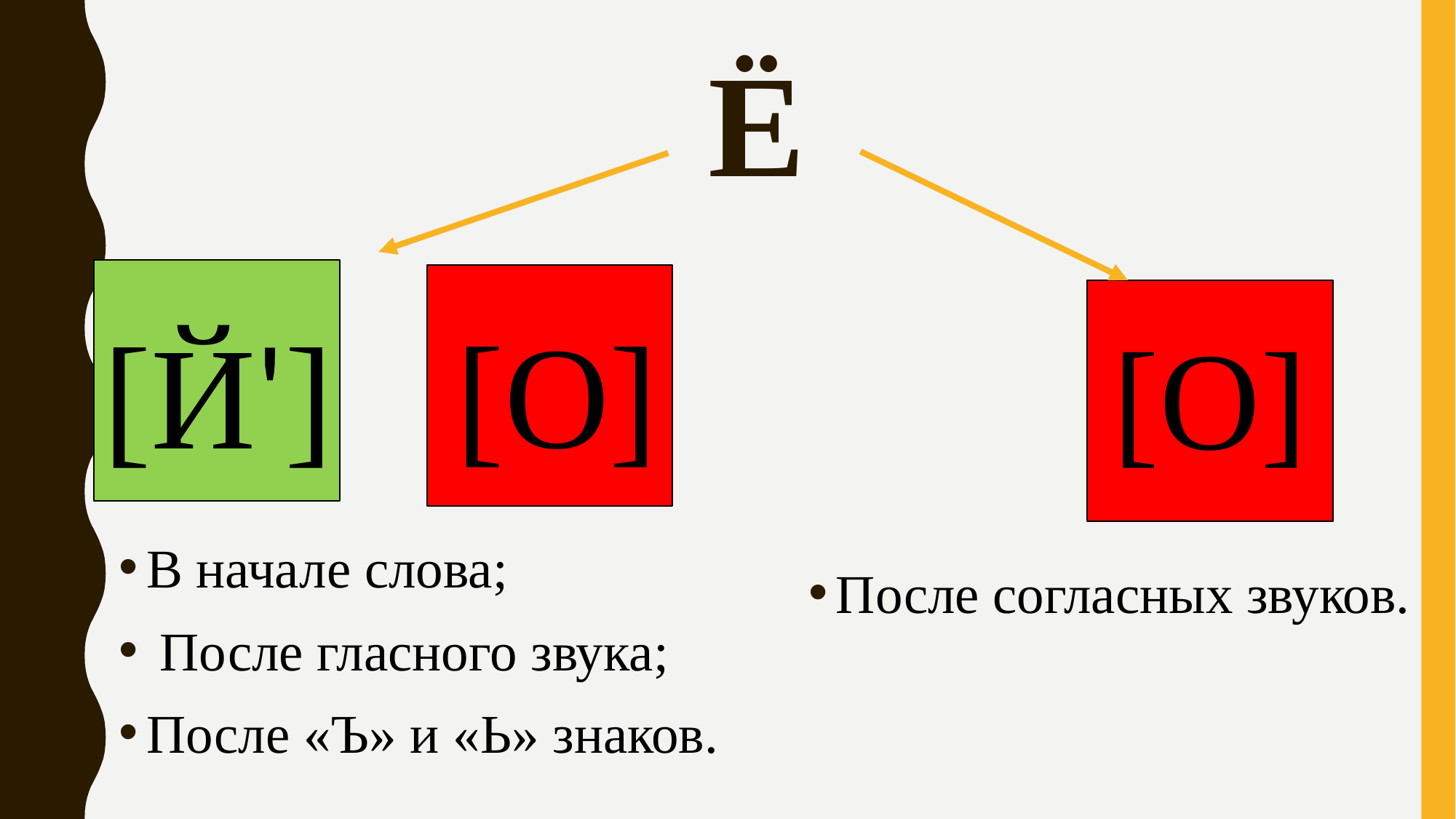

# Ё

[О]

[Й']
[О]
В начале слова;
 После гласного звука;
После «Ъ» и «Ь» знаков.
После согласных звуков.